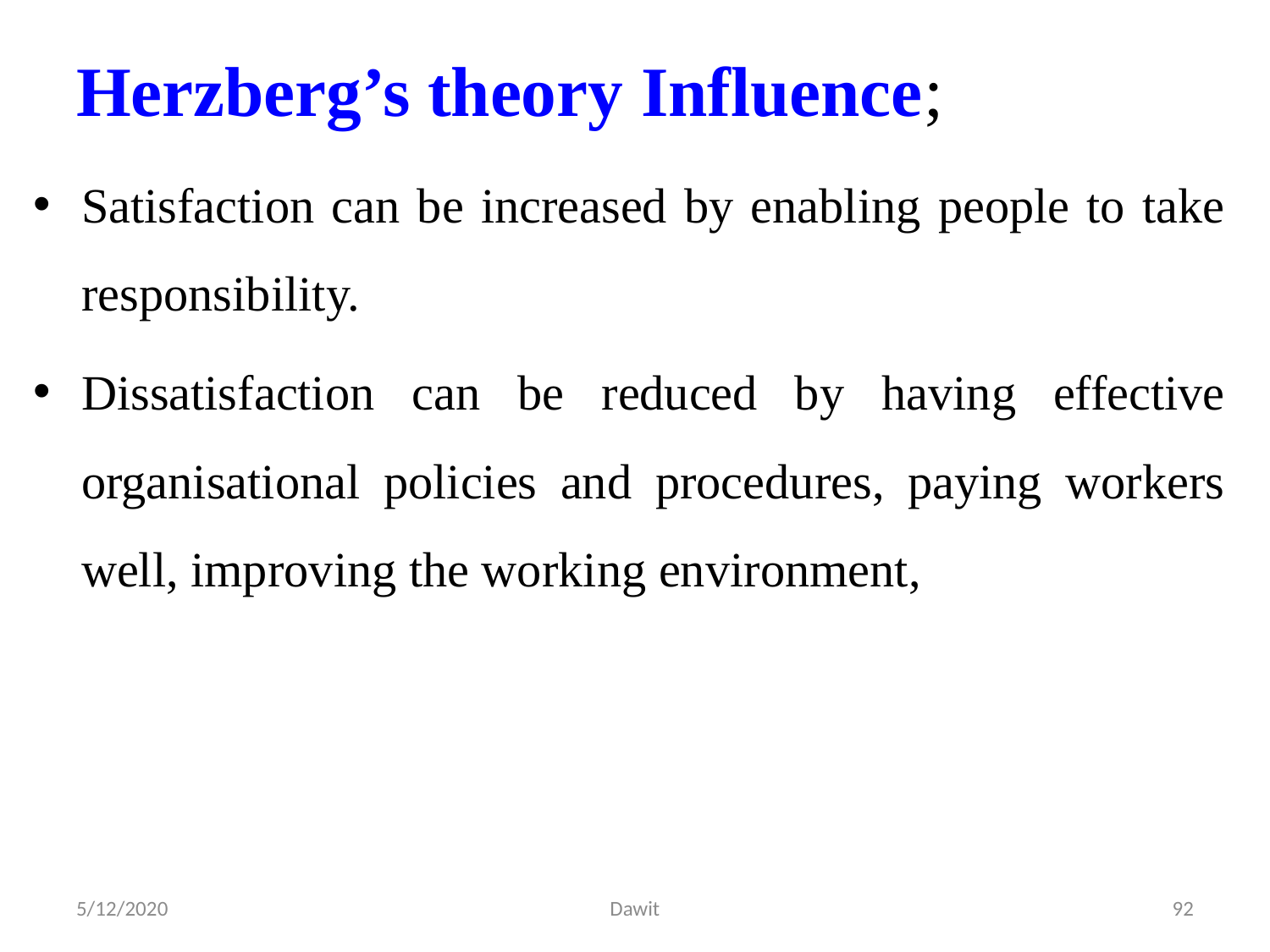

# Herzberg’s theory Influence;
Satisfaction can be increased by enabling people to take responsibility.
Dissatisfaction can be reduced by having effective organisational policies and procedures, paying workers well, improving the working environment,

5/12/2020
Dawit
92